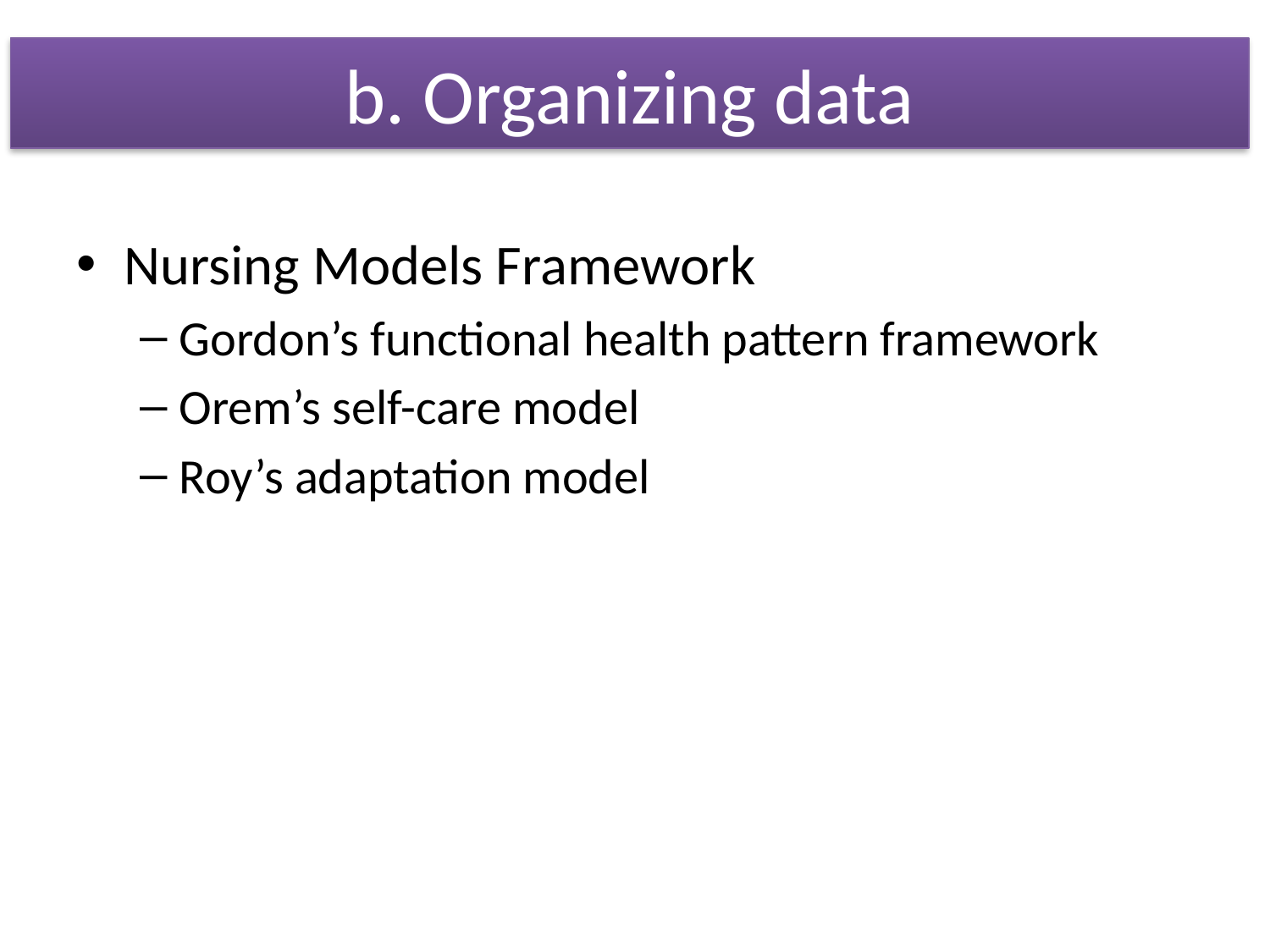

# b. Organizing data
Nursing Models Framework
Gordon’s functional health pattern framework
Orem’s self-care model
Roy’s adaptation model